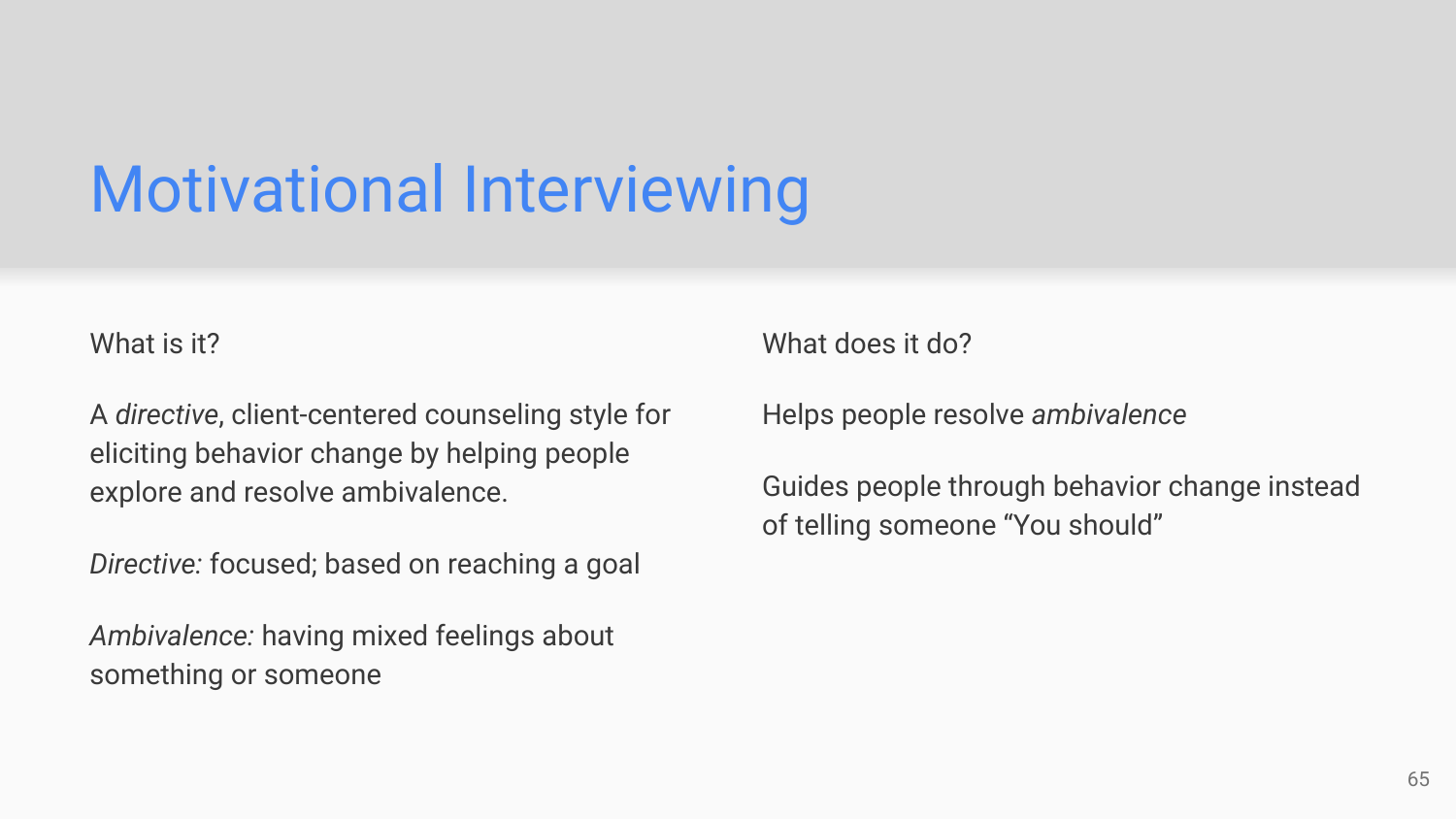

# Motivational Interviewing
What is it?
A directive, client-centered counseling style for eliciting behavior change by helping people explore and resolve ambivalence.
Directive: focused; based on reaching a goal
Ambivalence: having mixed feelings about something or someone

What does it do?
Helps people resolve ambivalence
Guides people through behavior change instead of telling someone “You should”

65